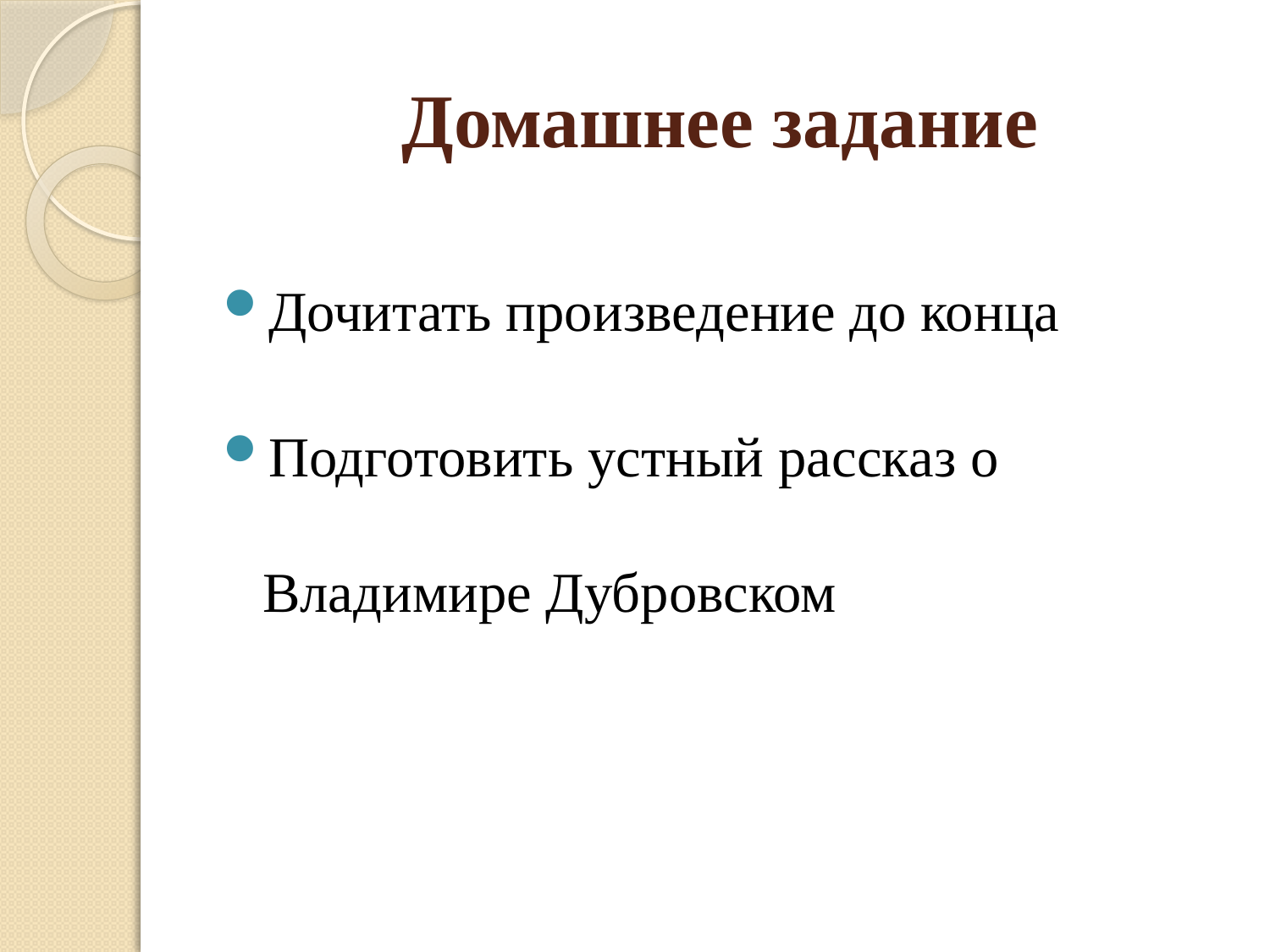

# Домашнее задание
Дочитать произведение до конца
Подготовить устный рассказ о Владимире Дубровском